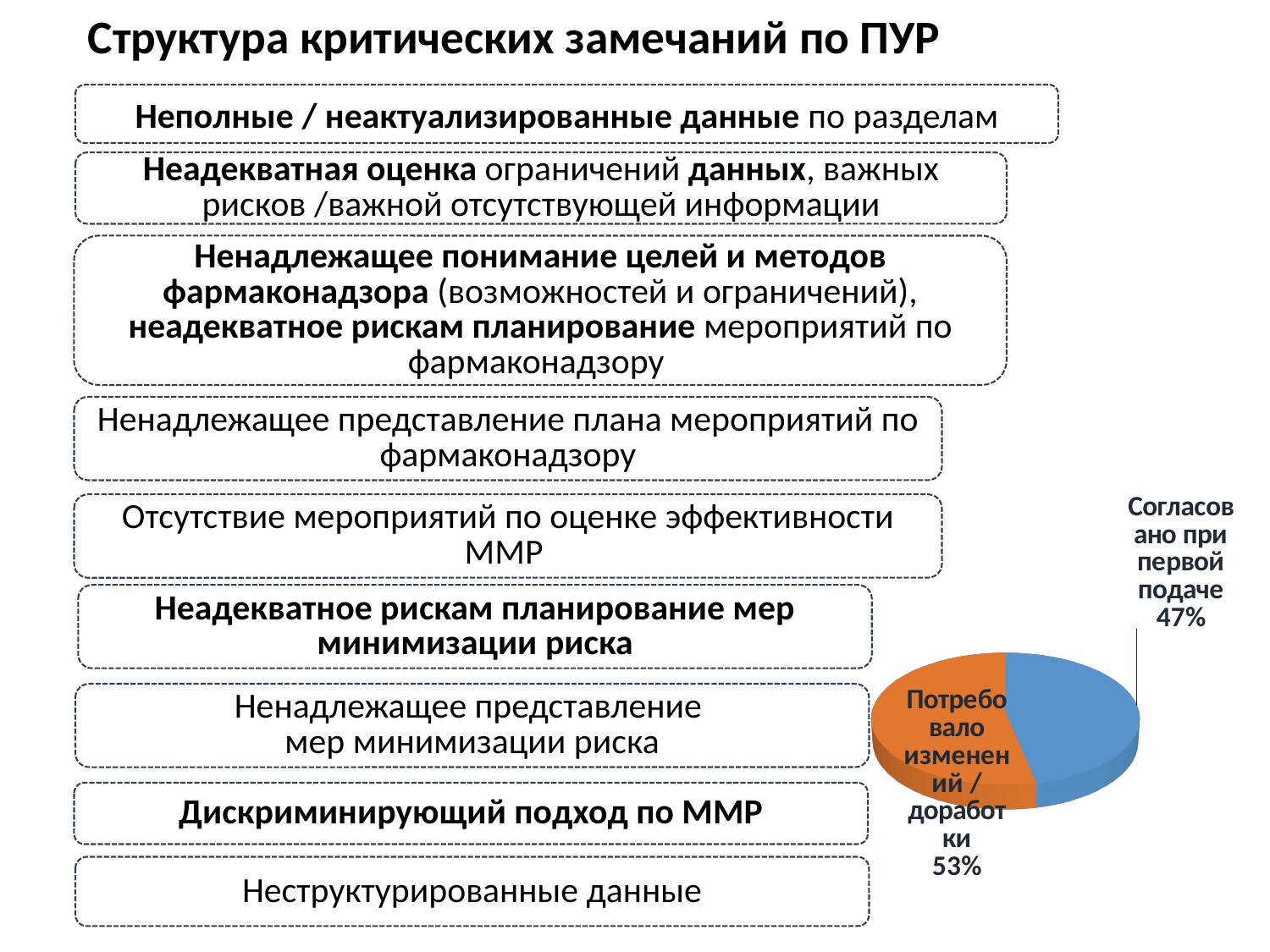

# Структура критических замечаний по ПУР
Неполные / неактуализированные данные по разделам
Неадекватная оценка ограничений данных, важных рисков /важной отсутствующей информации
Ненадлежащее понимание целей и методов фармаконадзора (возможностей и ограничений), неадекватное рискам планирование мероприятий по фармаконадзору
Ненадлежащее представление плана мероприятий по фармаконадзору
Отсутствие мероприятий по оценке эффективности ММР

[unsupported chart]

Неадекватное рискам планирование мер минимизации риска
Ненадлежащее представление
мер минимизации риска
Дискриминирующий подход по ММР
Неструктурированные данные